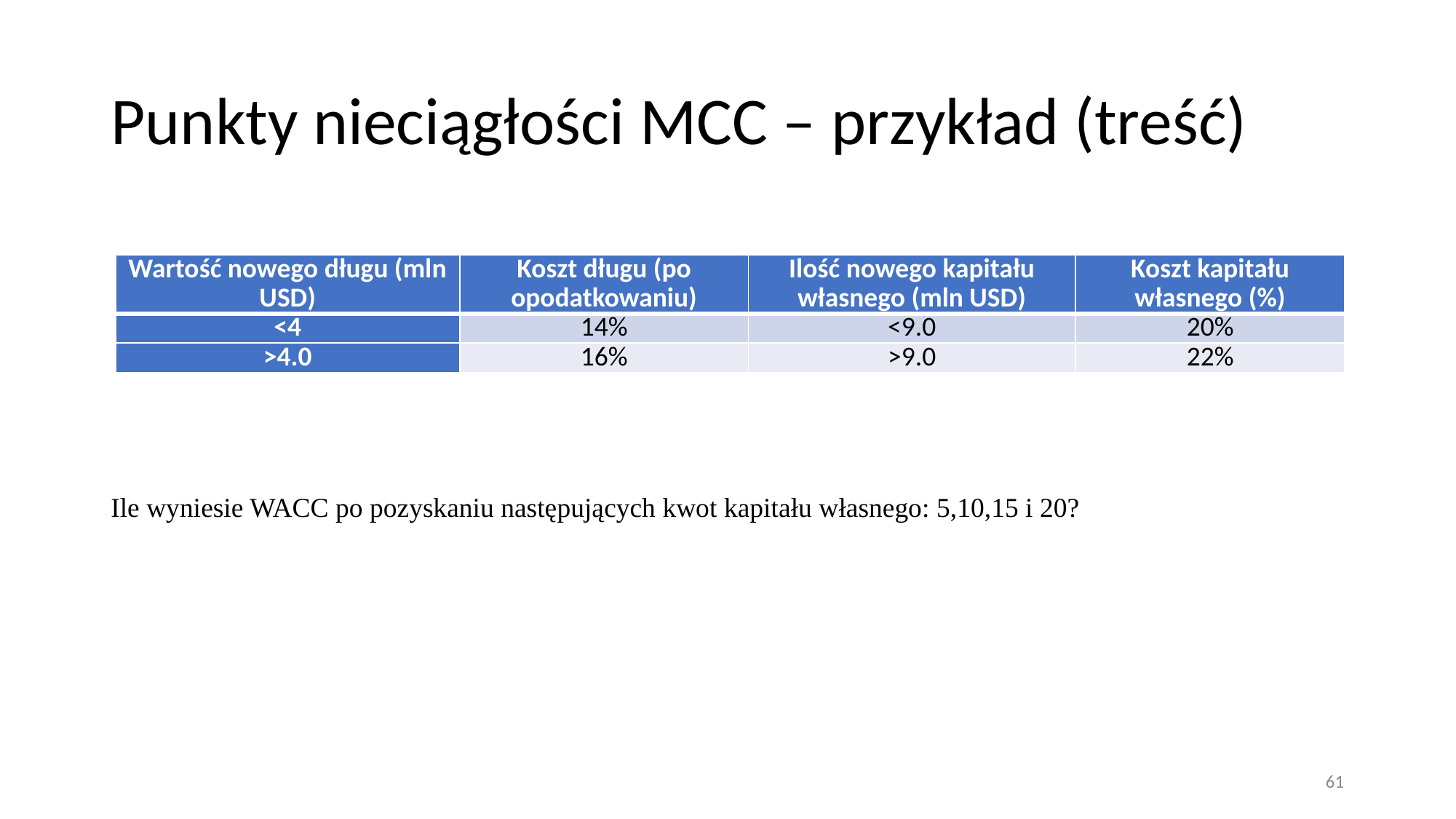

# Punkty nieciągłości MCC – przykład (treść)
| Wartość nowego długu (mln USD) | Koszt długu (po opodatkowaniu) | Ilość nowego kapitału własnego (mln USD) | Koszt kapitału własnego (%) |
| --- | --- | --- | --- |
| <4 | 14% | <9.0 | 20% |
| >4.0 | 16% | >9.0 | 22% |
Ile wyniesie WACC po pozyskaniu następujących kwot kapitału własnego: 5,10,15 i 20?
61